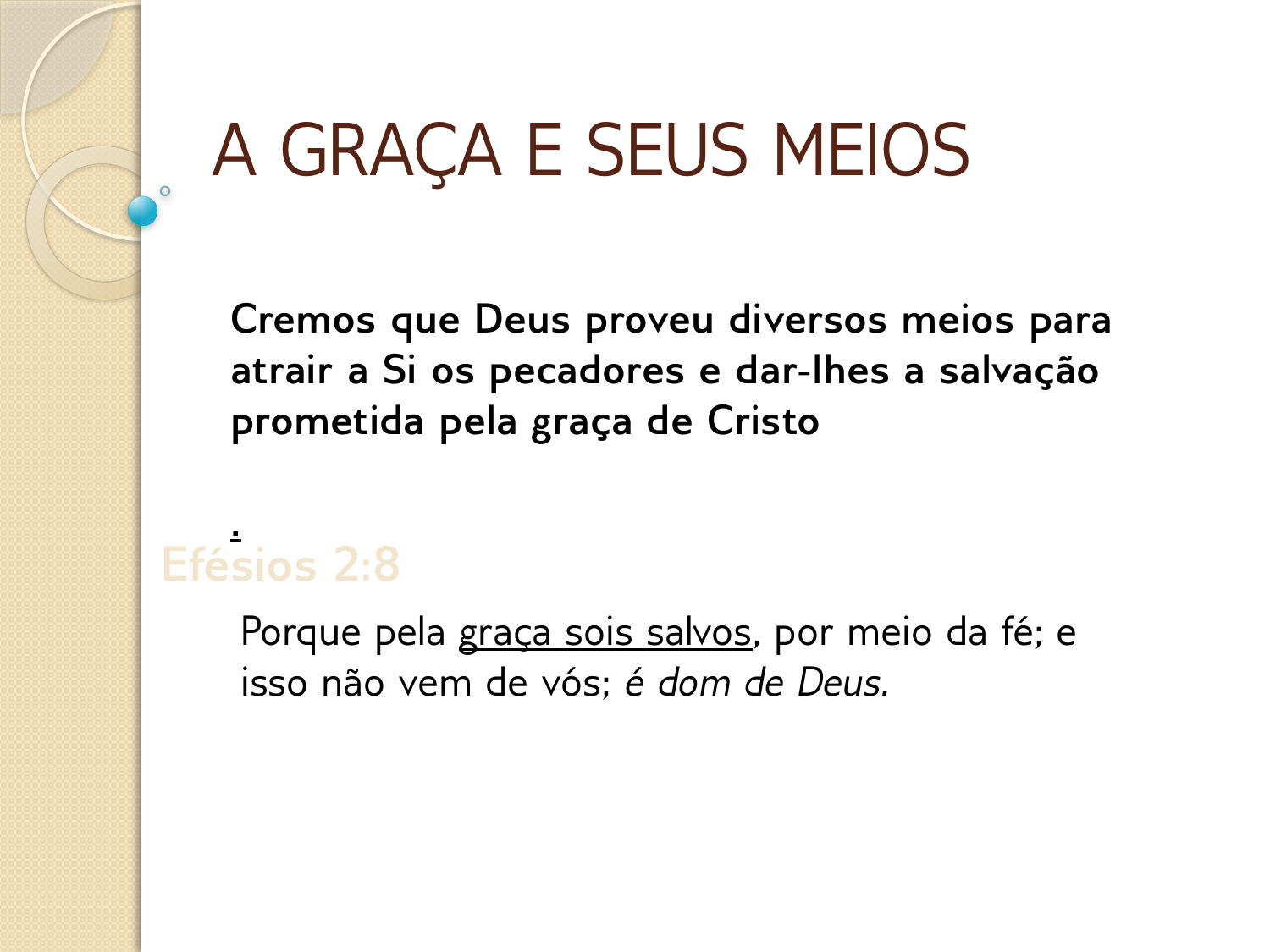

A GRAÇA E SEUS MEIOS
Cremos que Deus proveu diversos meios para atrair a Si os pecadores e dar-lhes a salvação prometida pela graça de Cristo

.
Efésios 2:8
Porque pela graça sois salvos, por meio da fé; e isso não vem de vós; é dom de Deus.